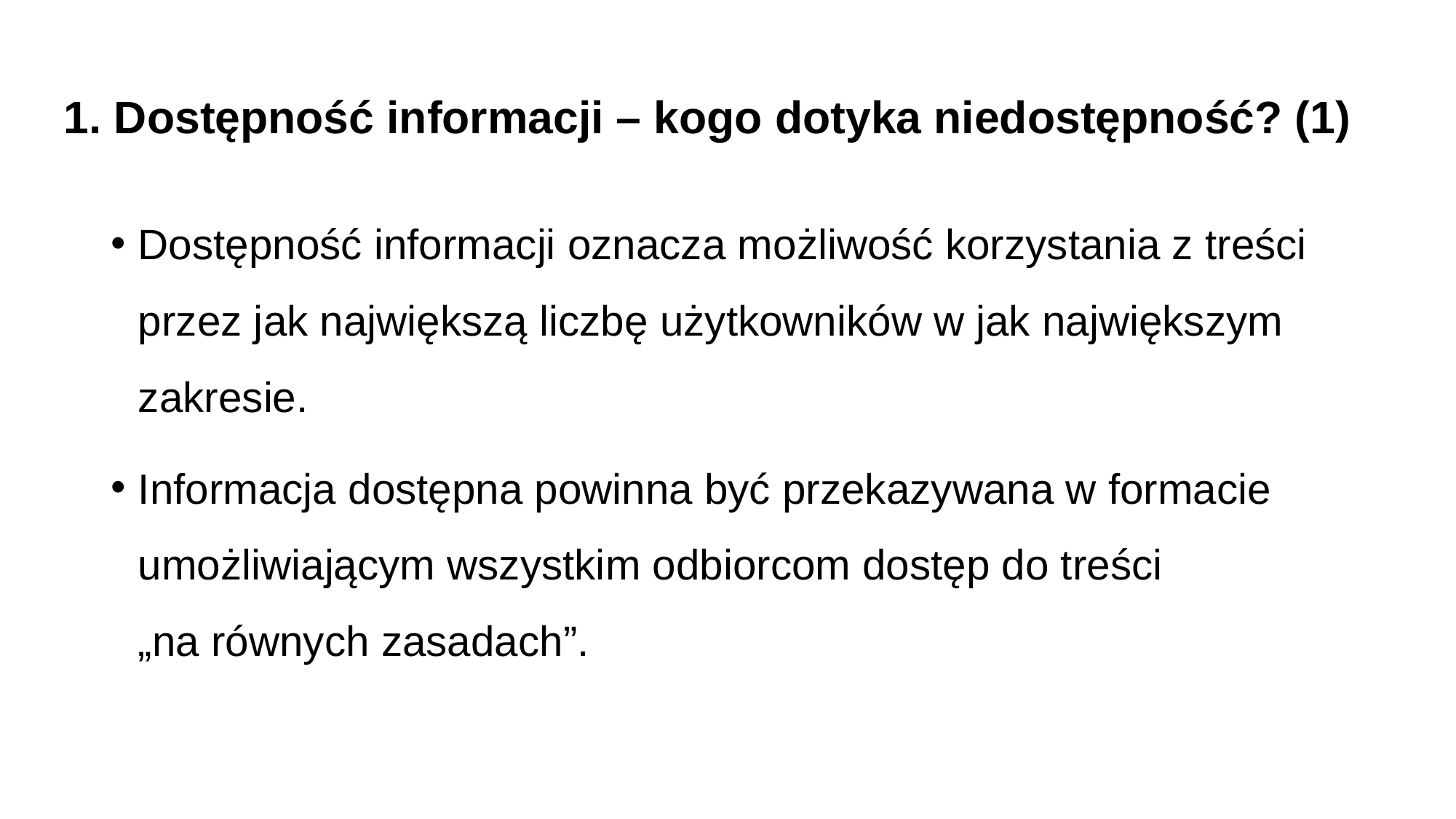

# 1. Dostępność informacji – kogo dotyka niedostępność? (1)
Dostępność informacji oznacza możliwość korzystania z treści przez jak największą liczbę użytkowników w jak największym zakresie.
Informacja dostępna powinna być przekazywana w formacie umożliwiającym wszystkim odbiorcom dostęp do treści
„na równych zasadach”.